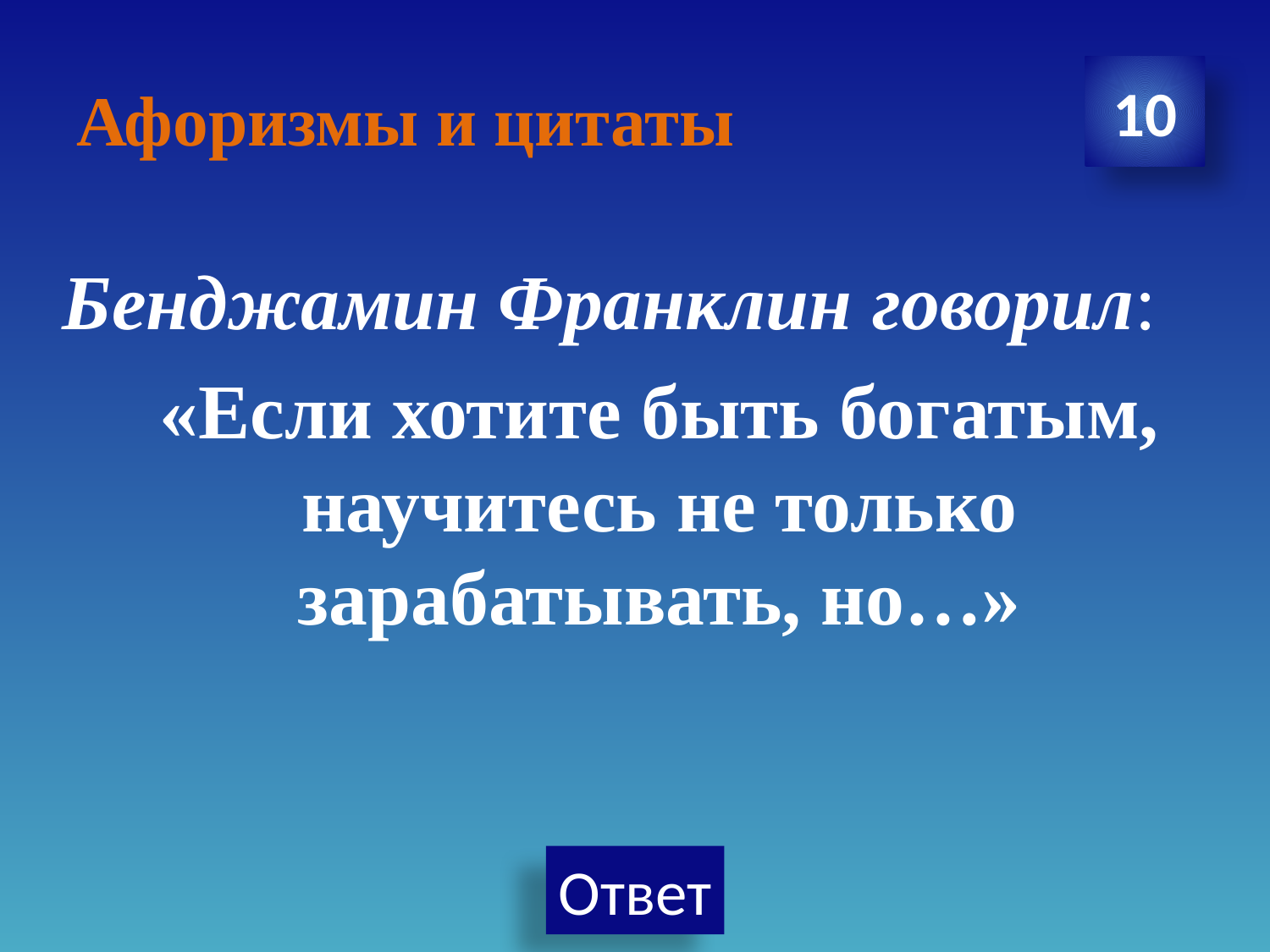

# Афоризмы и цитаты
10
Бенджамин Франклин говорил:
«Если хотите быть богатым, научитесь не только зарабатывать, но…»